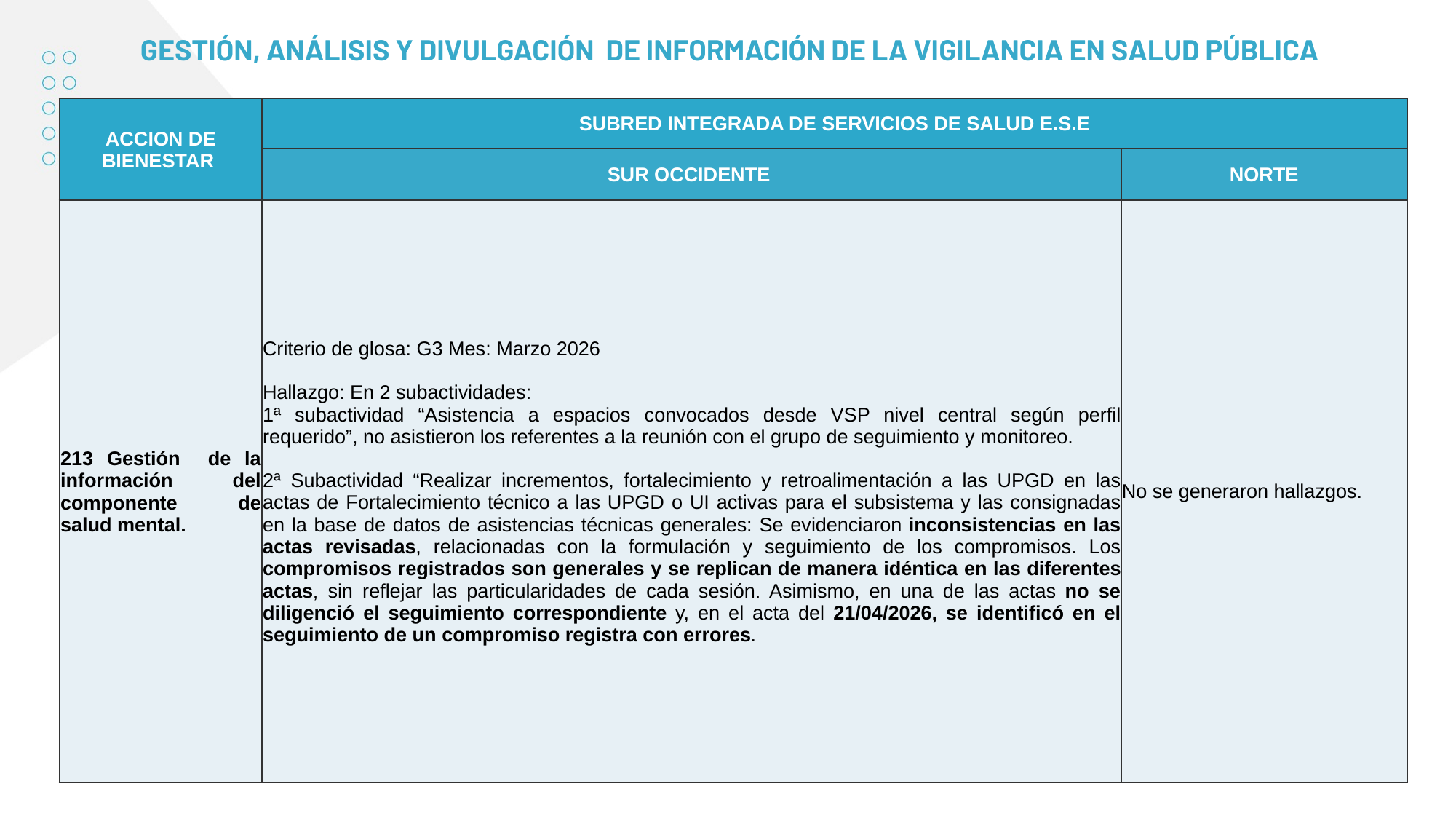

# GESTIÓN, ANÁLISIS Y DIVULGACIÓN  DE INFORMACIÓN DE LA VIGILANCIA EN SALUD PÚBLICA
| ACCION DE BIENESTAR | SUBRED INTEGRADA DE SERVICIOS DE SALUD E.S.E |  |
| --- | --- | --- |
|  | SUR OCCIDENTE | NORTE |
| 213 Gestión de la información del componente de salud mental. | Criterio de glosa: G3 Mes: Marzo 2026​ Hallazgo: En 2 subactividades: 1ª subactividad “Asistencia a espacios convocados desde VSP nivel central según perfil requerido”, no asistieron los referentes a la reunión con el grupo de seguimiento y monitoreo. 2ª Subactividad “Realizar incrementos, fortalecimiento y retroalimentación a las UPGD en las actas de Fortalecimiento técnico a las UPGD o UI activas para el subsistema y las consignadas en la base de datos de asistencias técnicas generales: Se evidenciaron inconsistencias en las actas revisadas, relacionadas con la formulación y seguimiento de los compromisos. Los compromisos registrados son generales y se replican de manera idéntica en las diferentes actas, sin reflejar las particularidades de cada sesión. Asimismo, en una de las actas no se diligenció el seguimiento correspondiente y, en el acta del 21/04/2026, se identificó en el seguimiento de un compromiso registra con errores. | No se generaron hallazgos. ​ |